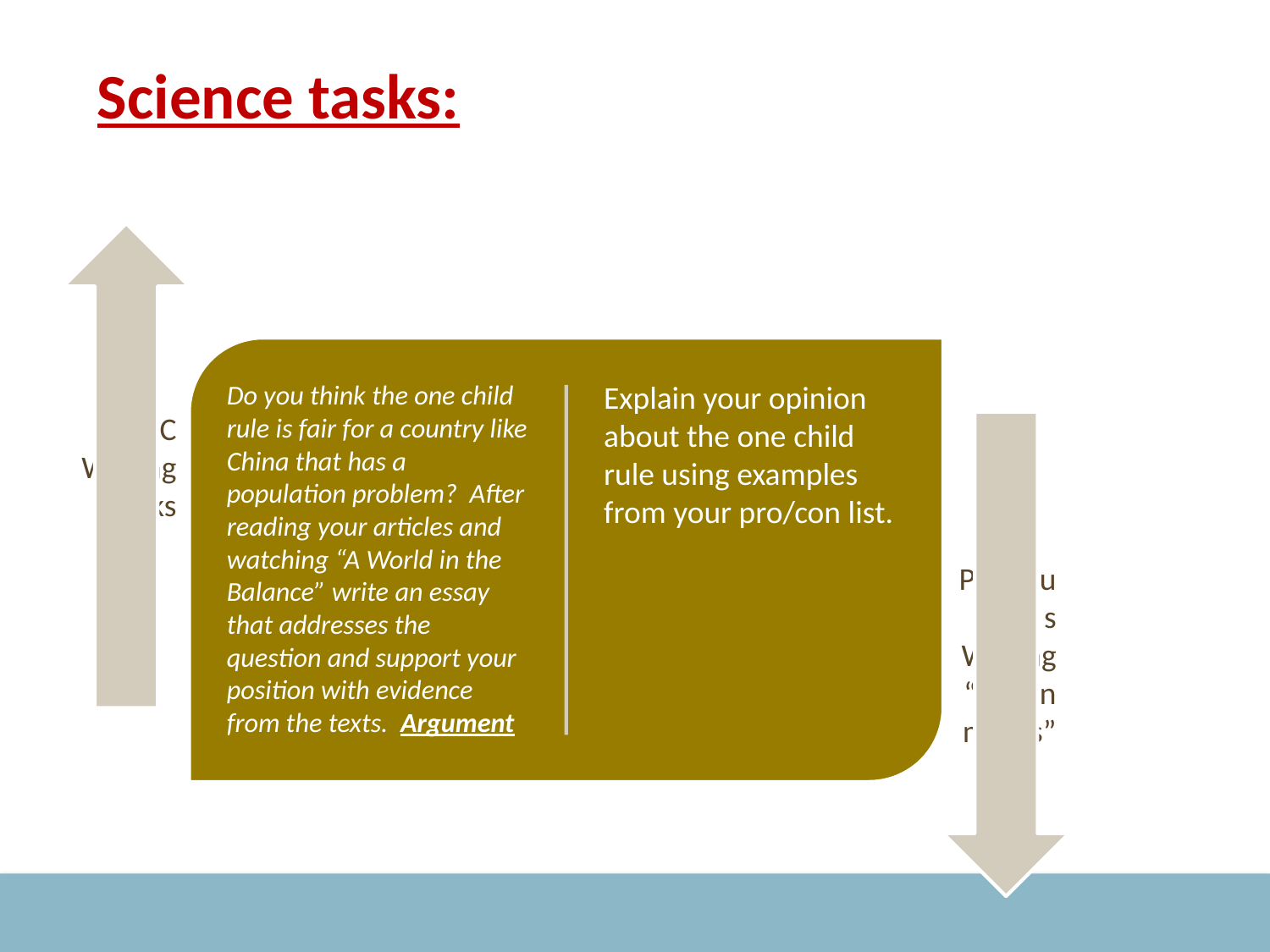

# Science tasks:
LDC Writing Tasks
Do you think the one child rule is fair for a country like China that has a population problem?  After reading your articles and watching “A World in the Balance” write an essay that addresses the question and support your position with evidence from the texts.  Argument
Previous Writing “Assignments”
Explain your opinion about the one child rule using examples from your pro/con list.